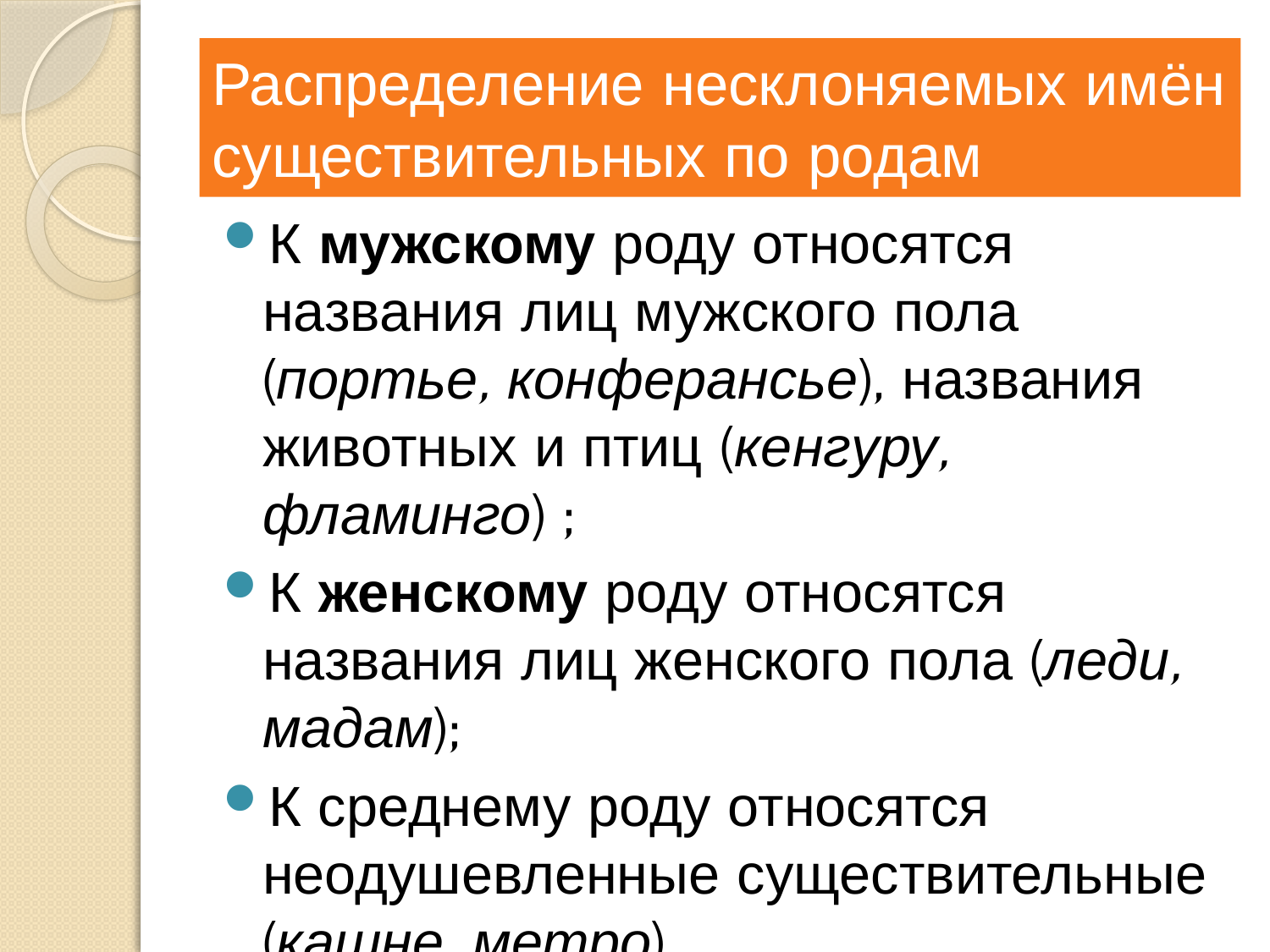

# Распределение несклоняемых имён существительных по родам
К мужскому роду относятся названия лиц мужского пола (портье, конферансье), названия животных и птиц (кенгуру, фламинго) ;
К женскому роду относятся названия лиц женского пола (леди, мадам);
К среднему роду относятся неодушевленные существительные (кашне, метро)